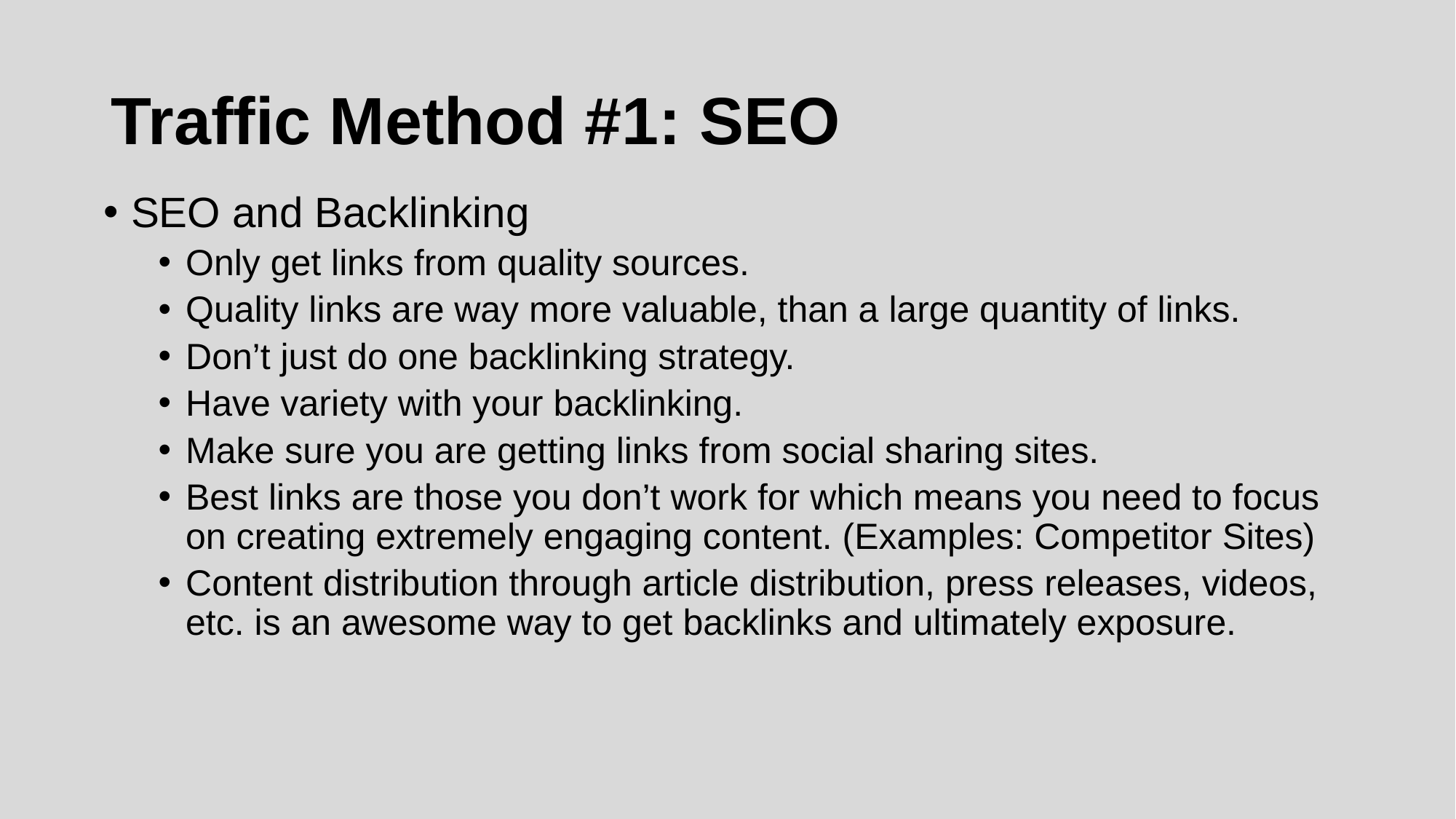

# Traffic Method #1: SEO
SEO and Backlinking
Only get links from quality sources.
Quality links are way more valuable, than a large quantity of links.
Don’t just do one backlinking strategy.
Have variety with your backlinking.
Make sure you are getting links from social sharing sites.
Best links are those you don’t work for which means you need to focus on creating extremely engaging content. (Examples: Competitor Sites)
Content distribution through article distribution, press releases, videos, etc. is an awesome way to get backlinks and ultimately exposure.